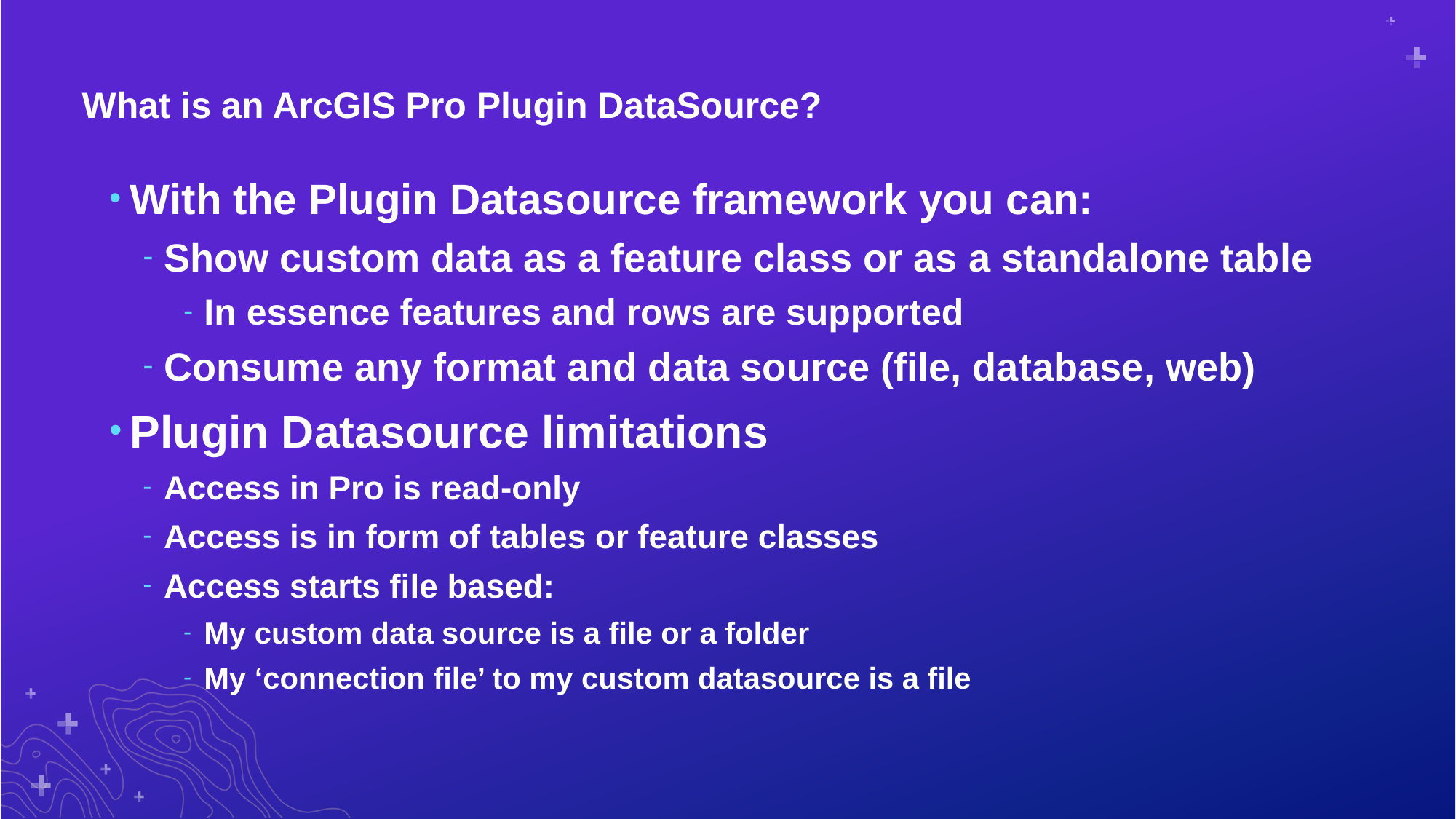

# What is an ArcGIS Pro Plugin DataSource?
With the Plugin Datasource framework you can:
Show custom data as a feature class or as a standalone table
In essence features and rows are supported
Consume any format and data source (file, database, web)
Plugin Datasource limitations
Access in Pro is read-only
Access is in form of tables or feature classes
Access starts file based:
My custom data source is a file or a folder
My ‘connection file’ to my custom datasource is a file